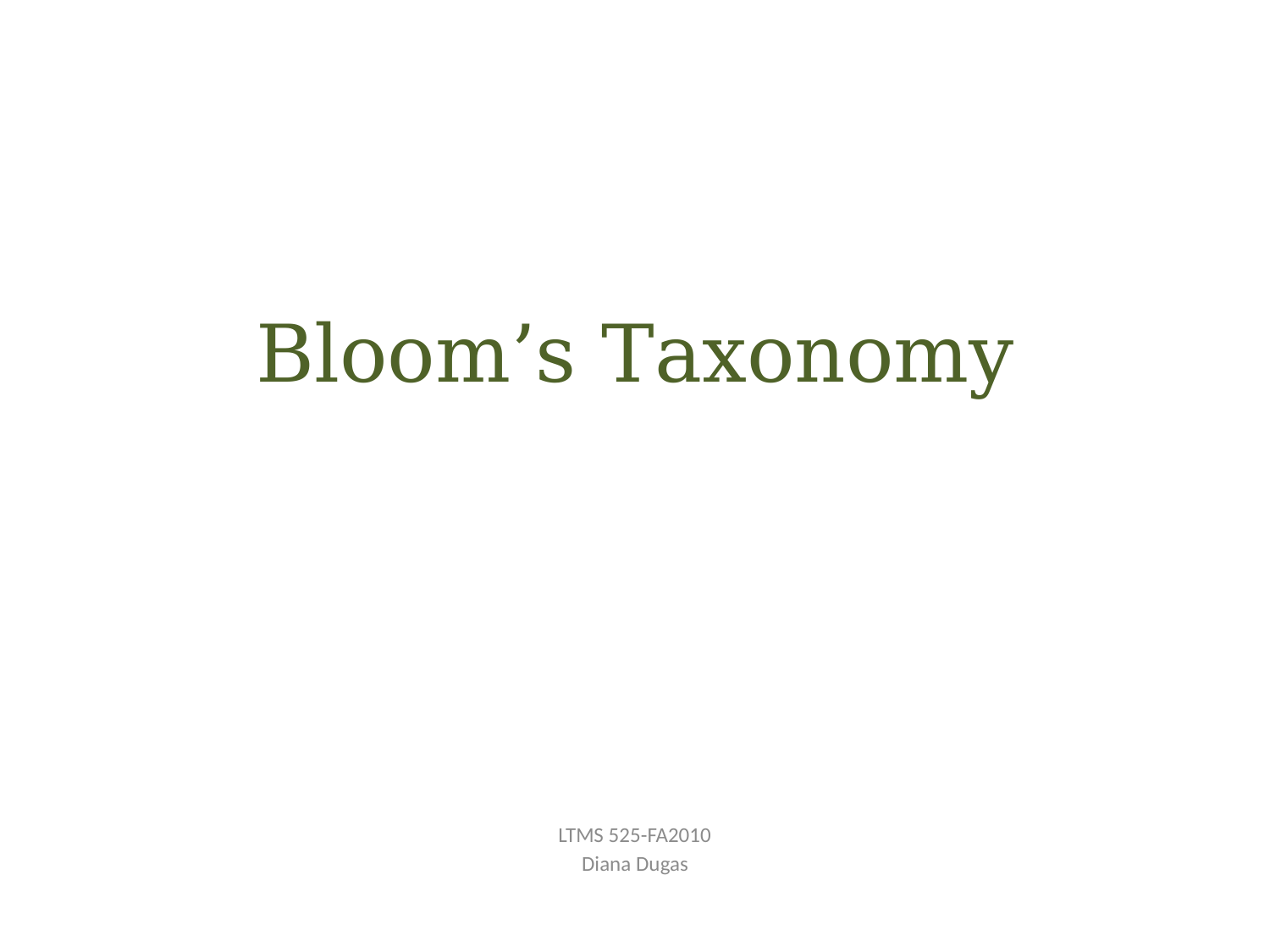

# Bloom’s Taxonomy
LTMS 525-FA2010
Diana Dugas